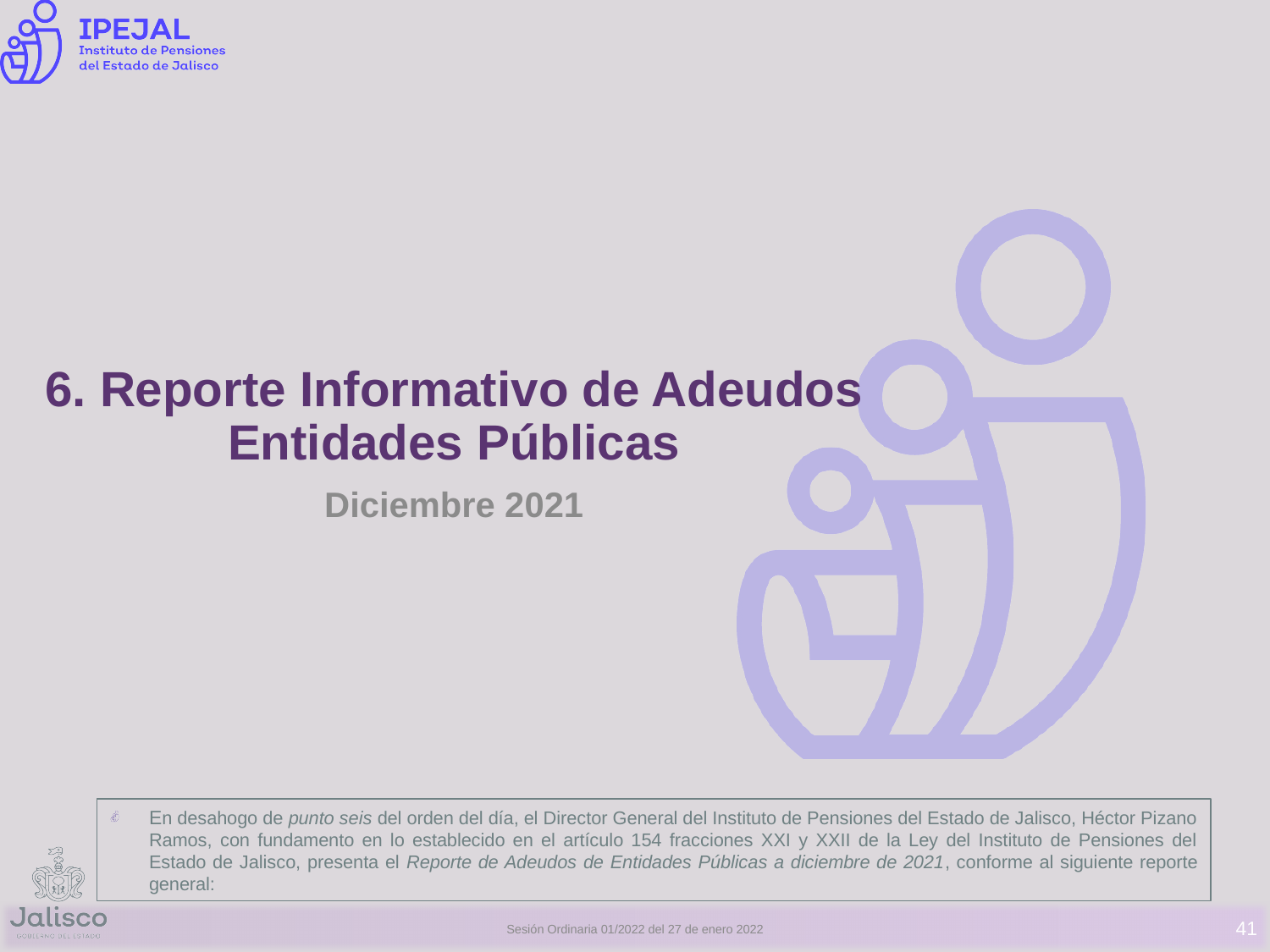

# 6. Reporte Informativo de Adeudos Entidades Públicas
Diciembre 2021
En desahogo de punto seis del orden del día, el Director General del Instituto de Pensiones del Estado de Jalisco, Héctor Pizano Ramos, con fundamento en lo establecido en el artículo 154 fracciones XXI y XXII de la Ley del Instituto de Pensiones del Estado de Jalisco, presenta el Reporte de Adeudos de Entidades Públicas a diciembre de 2021, conforme al siguiente reporte general:
41
Sesión Ordinaria 01/2022 del 27 de enero 2022